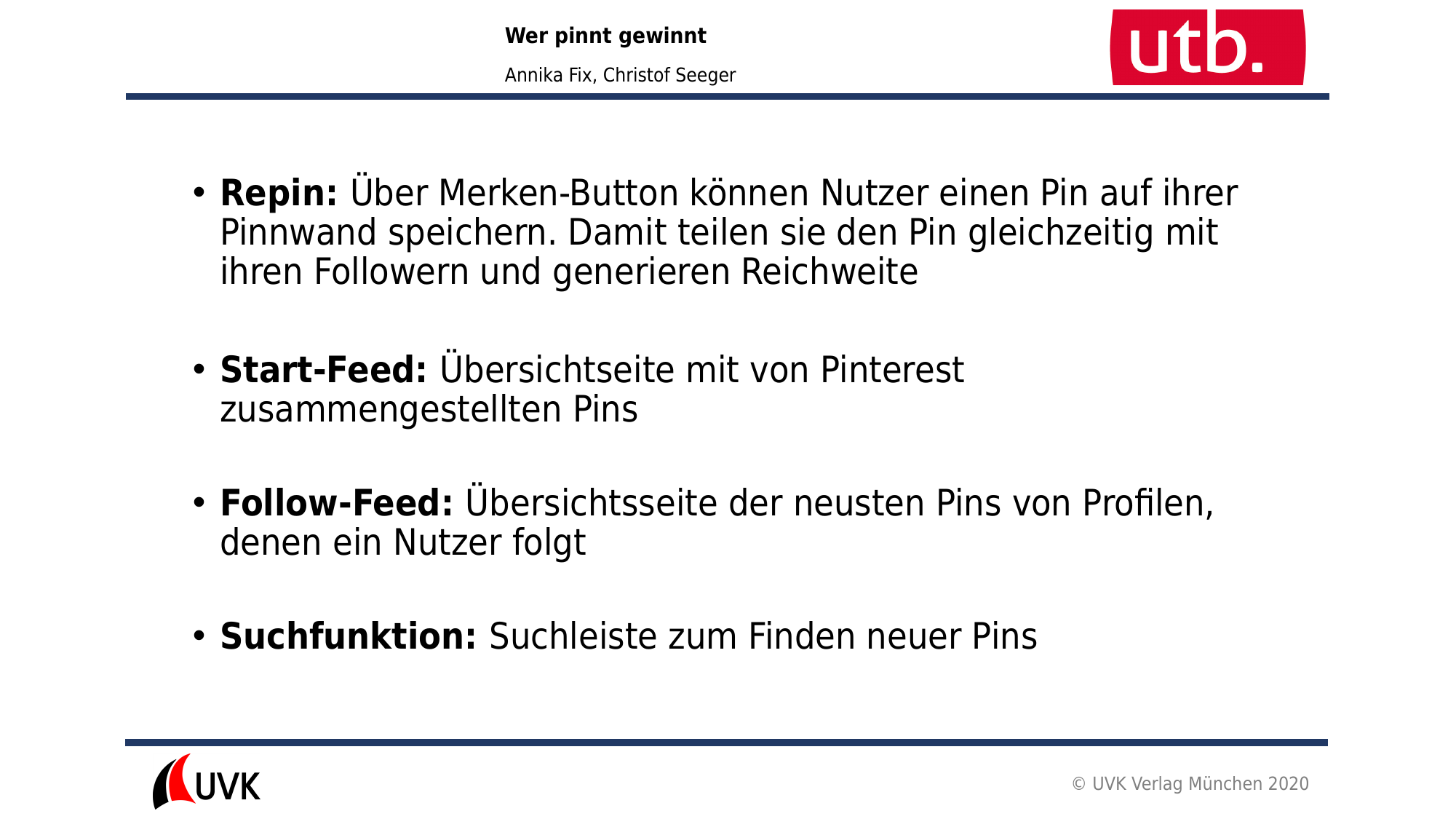

Repin: Über Merken-Button können Nutzer einen Pin auf ihrer Pinnwand speichern. Damit teilen sie den Pin gleichzeitig mit ihren Followern und generieren Reichweite
Start-Feed: Übersichtseite mit von Pinterest zusammengestellten Pins
Follow-Feed: Übersichtsseite der neusten Pins von Profilen, denen ein Nutzer folgt
Suchfunktion: Suchleiste zum Finden neuer Pins